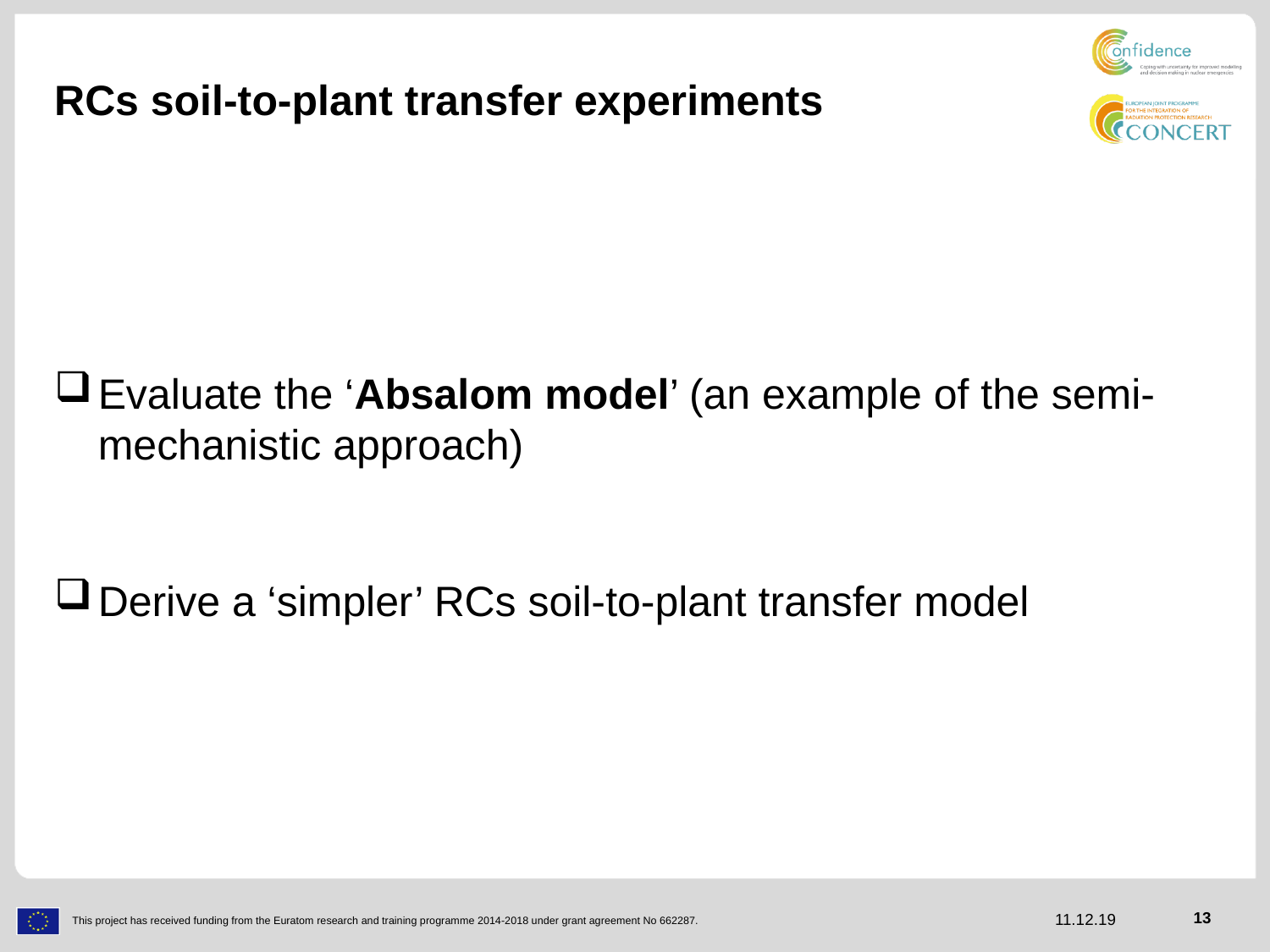

# RCs soil-to-plant transfer experiments
Evaluate the ‘Absalom model’ (an example of the semi-mechanistic approach)
Derive a ‘simpler’ RCs soil-to-plant transfer model